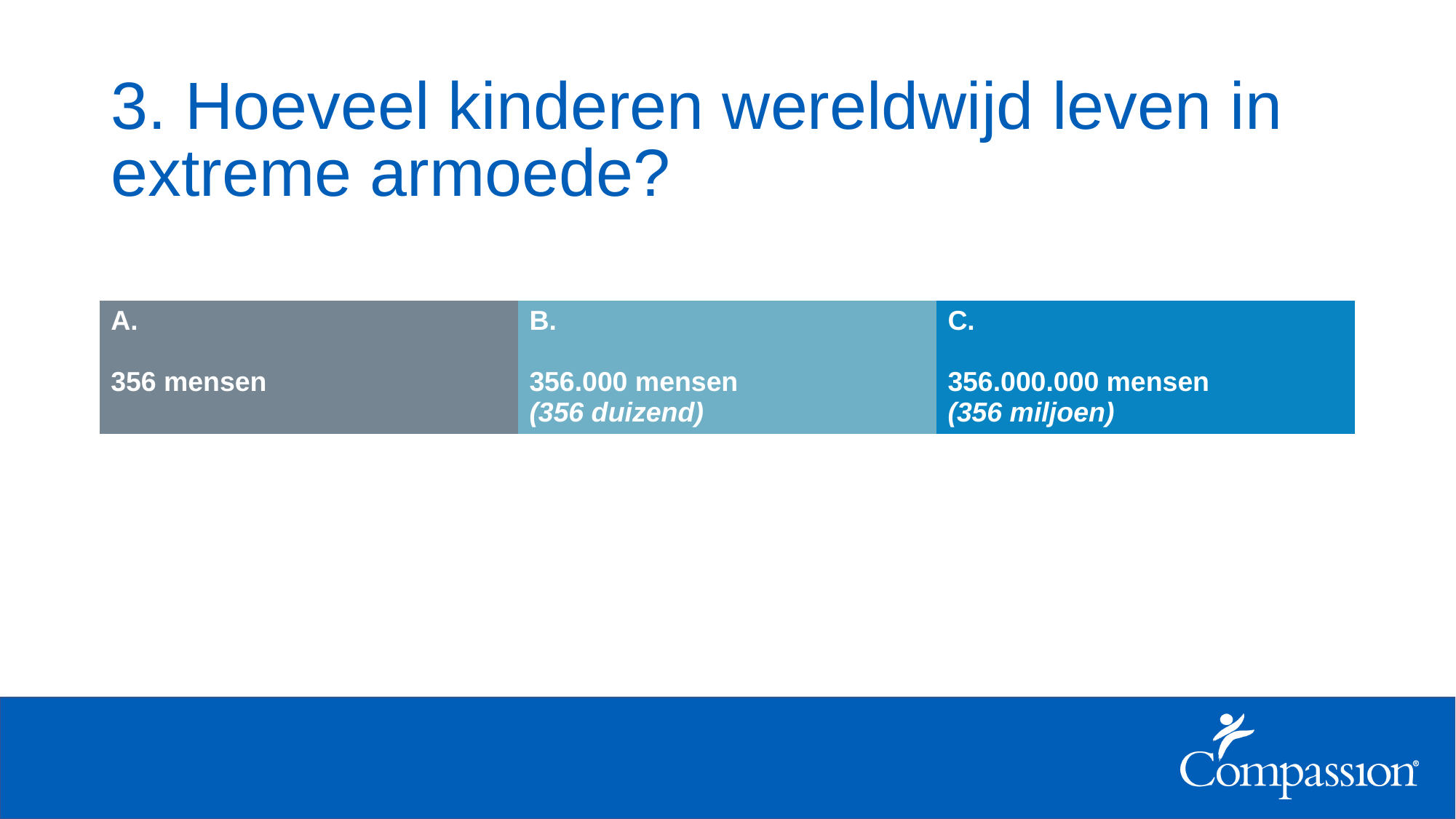

# 3. Hoeveel kinderen wereldwijd leven in extreme armoede?
| A. 356 mensen | B. 356.000 mensen (356 duizend) | C. 356.000.000 mensen (356 miljoen) |
| --- | --- | --- |